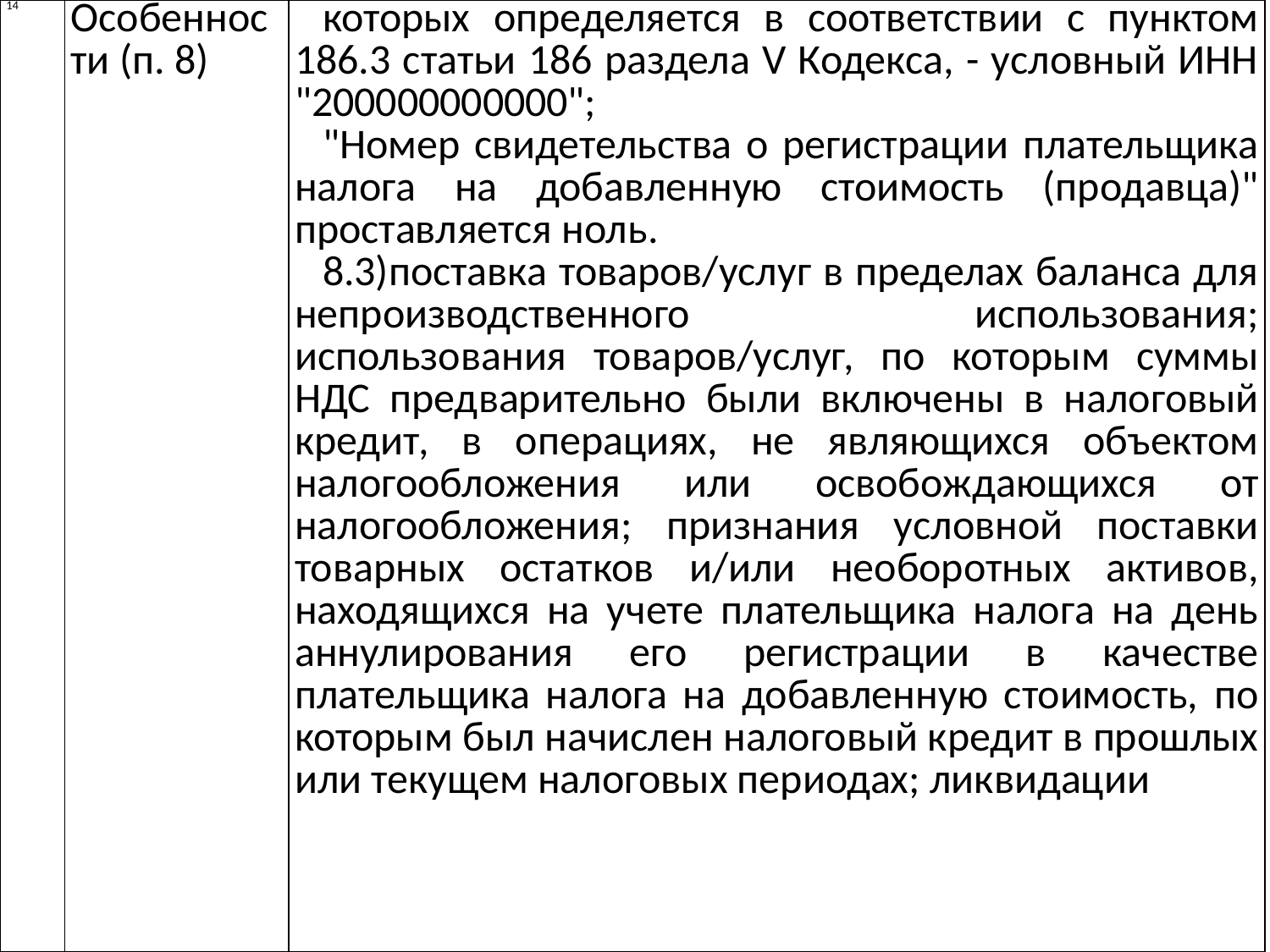

| 14 | Особенности (п. 8) | которых определяется в соответствии с пунктом 186.3 статьи 186 раздела V Кодекса, - условный ИНН "200000000000"; "Номер свидетельства о регистрации плательщика налога на добавленную стоимость (продавца)" проставляется ноль. 8.3)поставка товаров/услуг в пределах баланса для непроизводственного использования; использования товаров/услуг, по которым суммы НДС предварительно были включены в налоговый кредит, в операциях, не являющихся объектом налогообложения или освобождающихся от налогообложения; признания условной поставки товарных остатков и/или необоротных активов, находящихся на учете плательщика налога на день аннулирования его регистрации в качестве плательщика налога на добавленную стоимость, по которым был начислен налоговый кредит в прошлых или текущем налоговых периодах; ликвидации |
| --- | --- | --- |